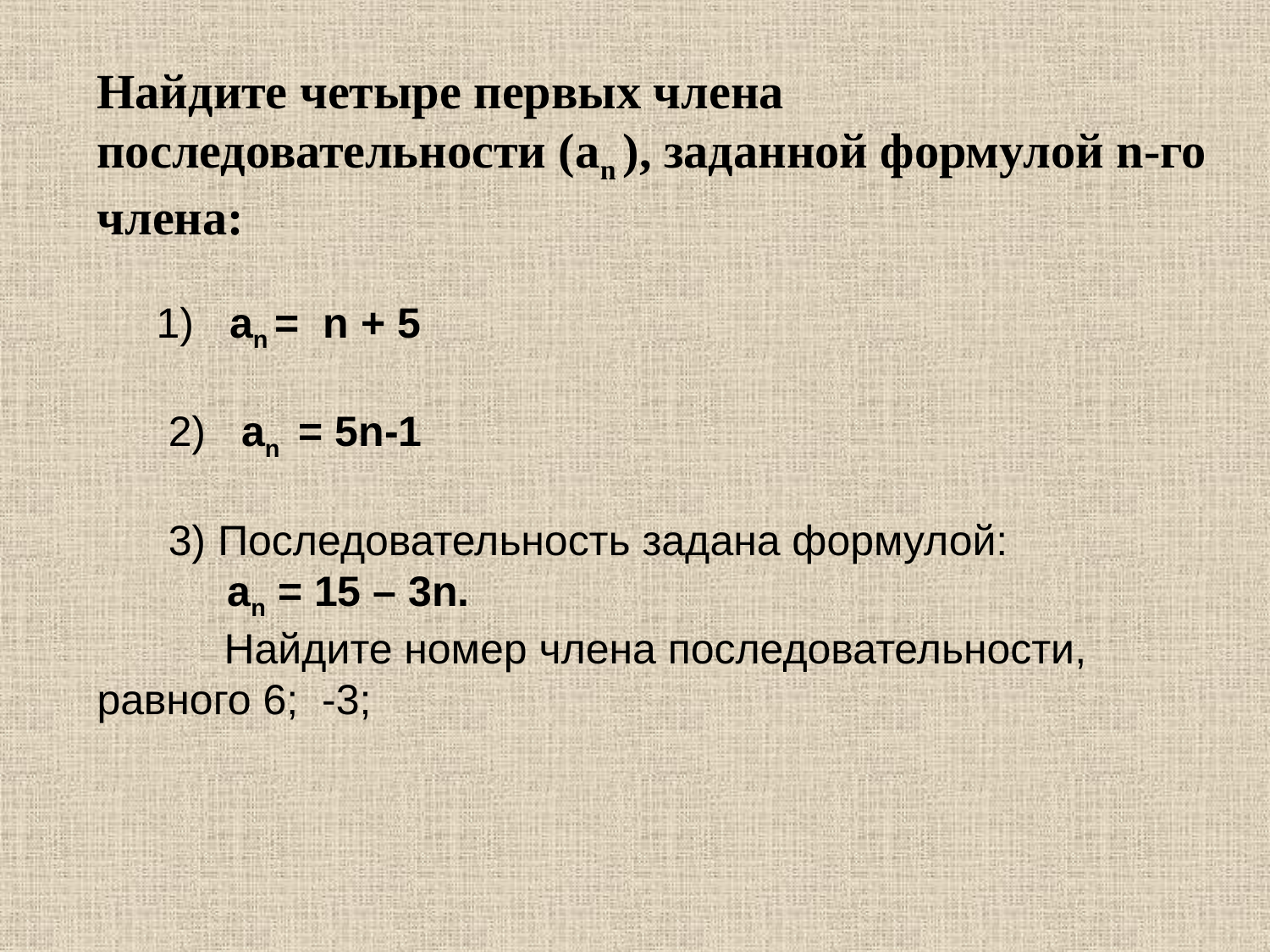

Найдите четыре первых члена последовательности (аn ), заданной формулой n-го члена:

     1)   аn =  n + 5

      2)   аn  = 5n-1

      3) Последовательность задана формулой:
           an = 15 – 3n.
	Найдите номер члена последовательности, 	равного 6;  -3;